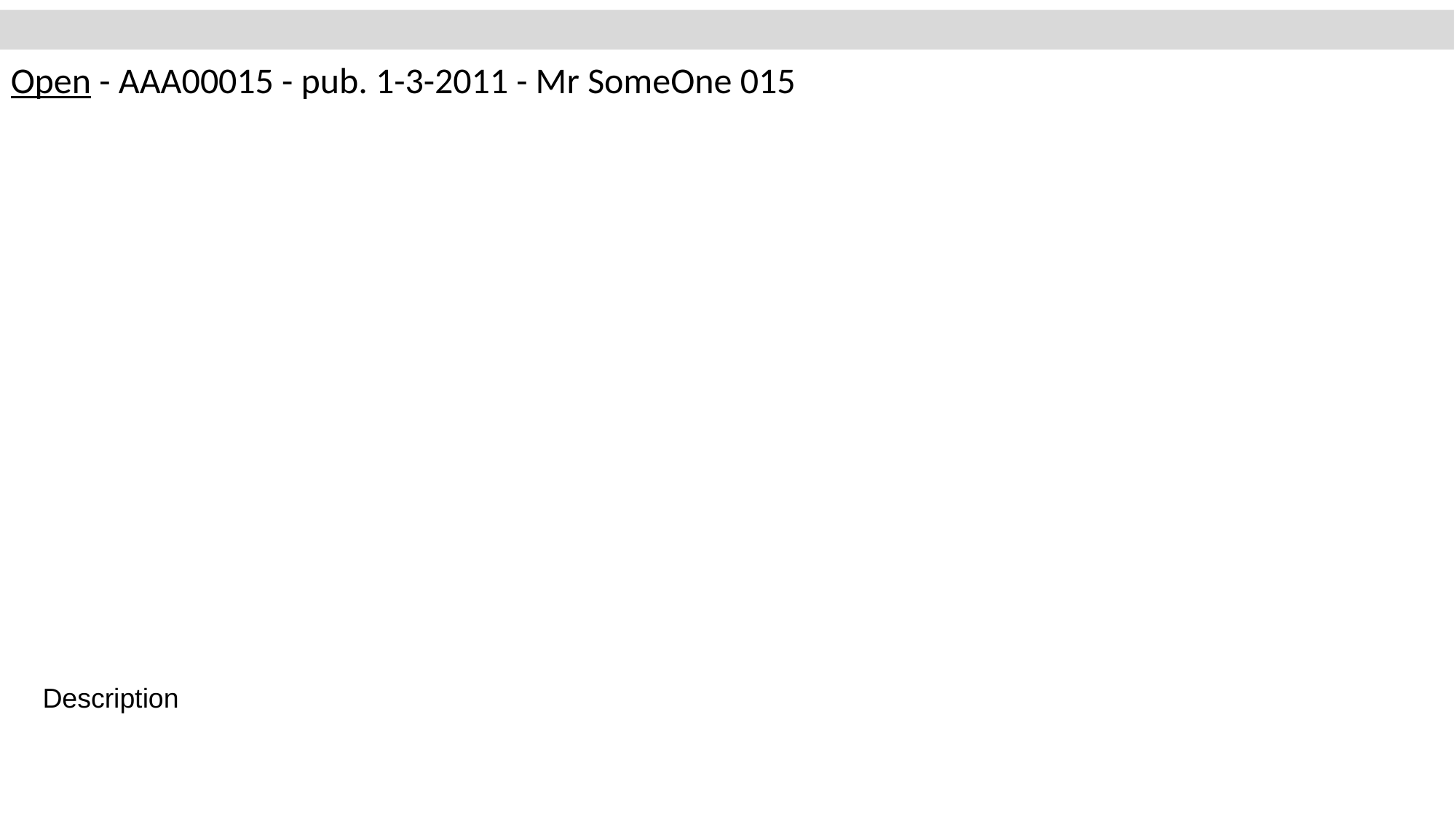

Open - AAA00015 - pub. 1-3-2011 - Mr SomeOne 015
Description